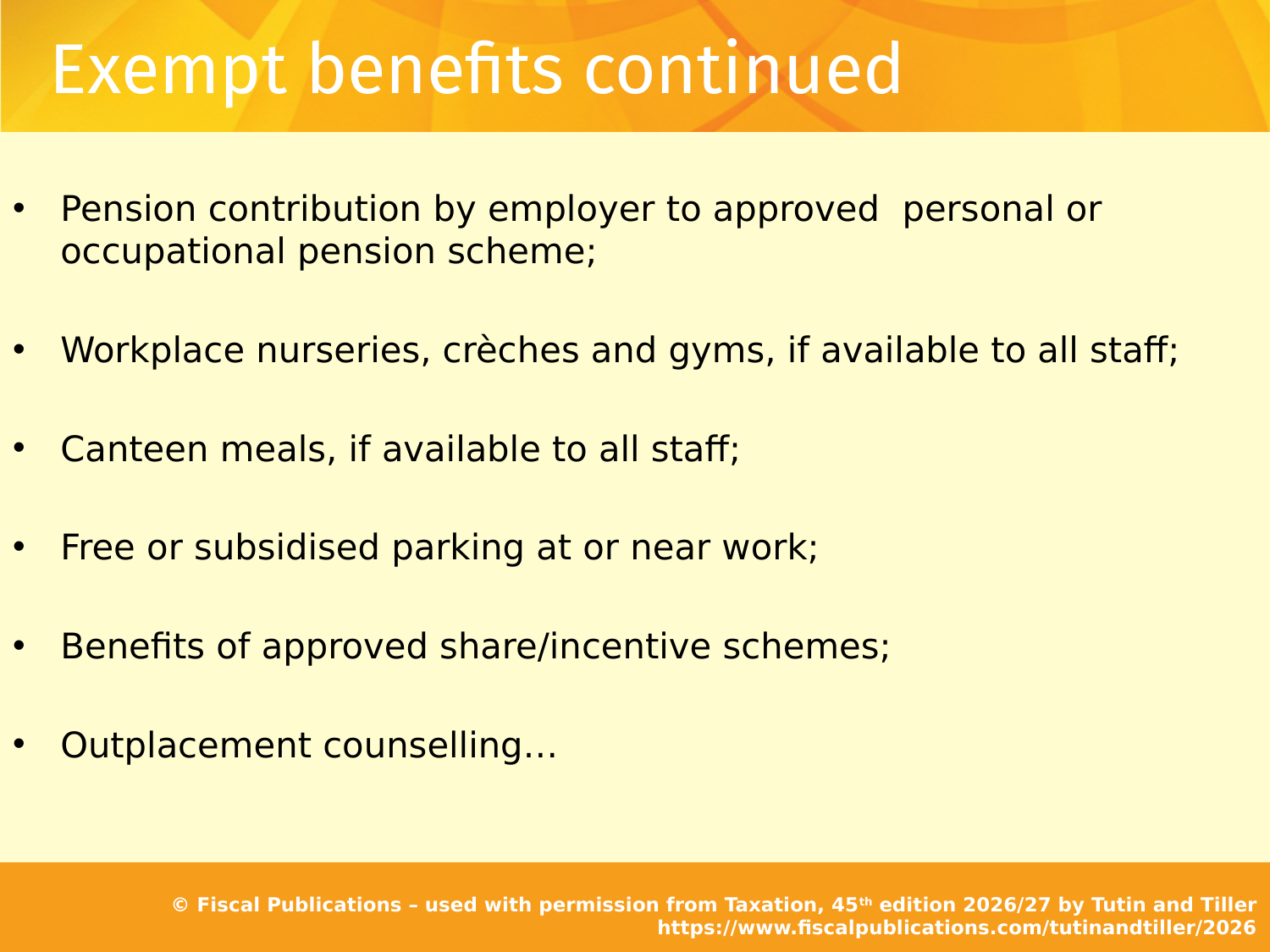

# Exempt benefits continued

Pension contribution by employer to approved  personal or occupational pension scheme;

Workplace nurseries, crèches and gyms, if available to all staff;

Canteen meals, if available to all staff;

Free or subsidised parking at or near work;

Benefits of approved share/incentive schemes;

Outplacement counselling…